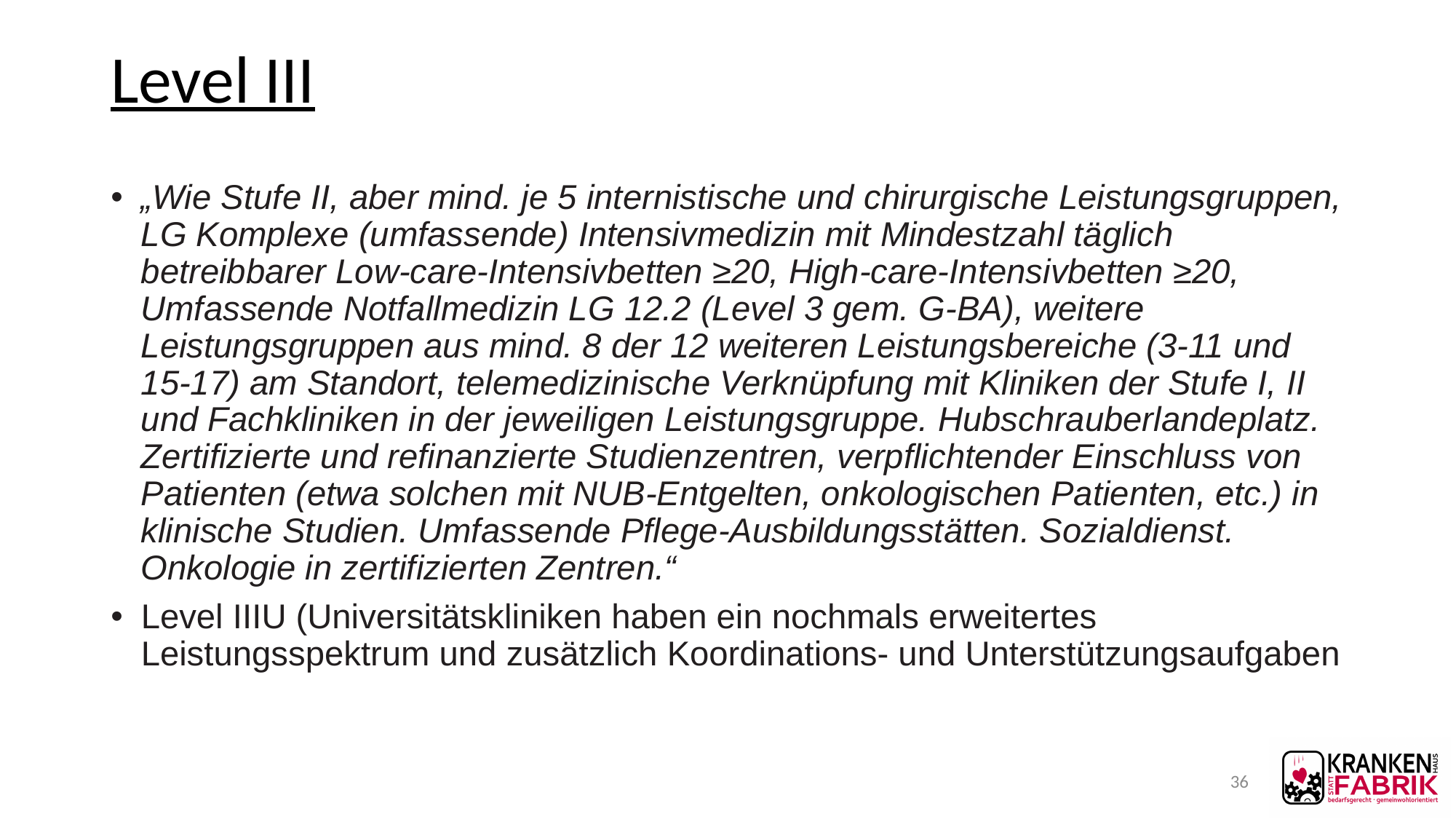

# Level III
„Wie Stufe II, aber mind. je 5 internistische und chirurgische Leistungsgruppen, LG Komplexe (umfassende) Intensivmedizin mit Mindestzahl täglich betreibbarer Low-care-Intensivbetten ≥20, High-care-Intensivbetten ≥20, Umfassende Notfallmedizin LG 12.2 (Level 3 gem. G-BA), weitere Leistungsgruppen aus mind. 8 der 12 weiteren Leistungsbereiche (3-11 und 15-17) am Standort, telemedizinische Verknüpfung mit Kliniken der Stufe I, II und Fachkliniken in der jeweiligen Leistungsgruppe. Hubschrauberlandeplatz. Zertifizierte und refinanzierte Studienzentren, verpflichtender Einschluss von Patienten (etwa solchen mit NUB-Entgelten, onkologischen Patienten, etc.) in klinische Studien. Umfassende Pflege-Ausbildungsstätten. Sozialdienst. Onkologie in zertifizierten Zentren.“
Level IIIU (Universitätskliniken haben ein nochmals erweitertes Leistungsspektrum und zusätzlich Koordinations- und Unterstützungsaufgaben

36